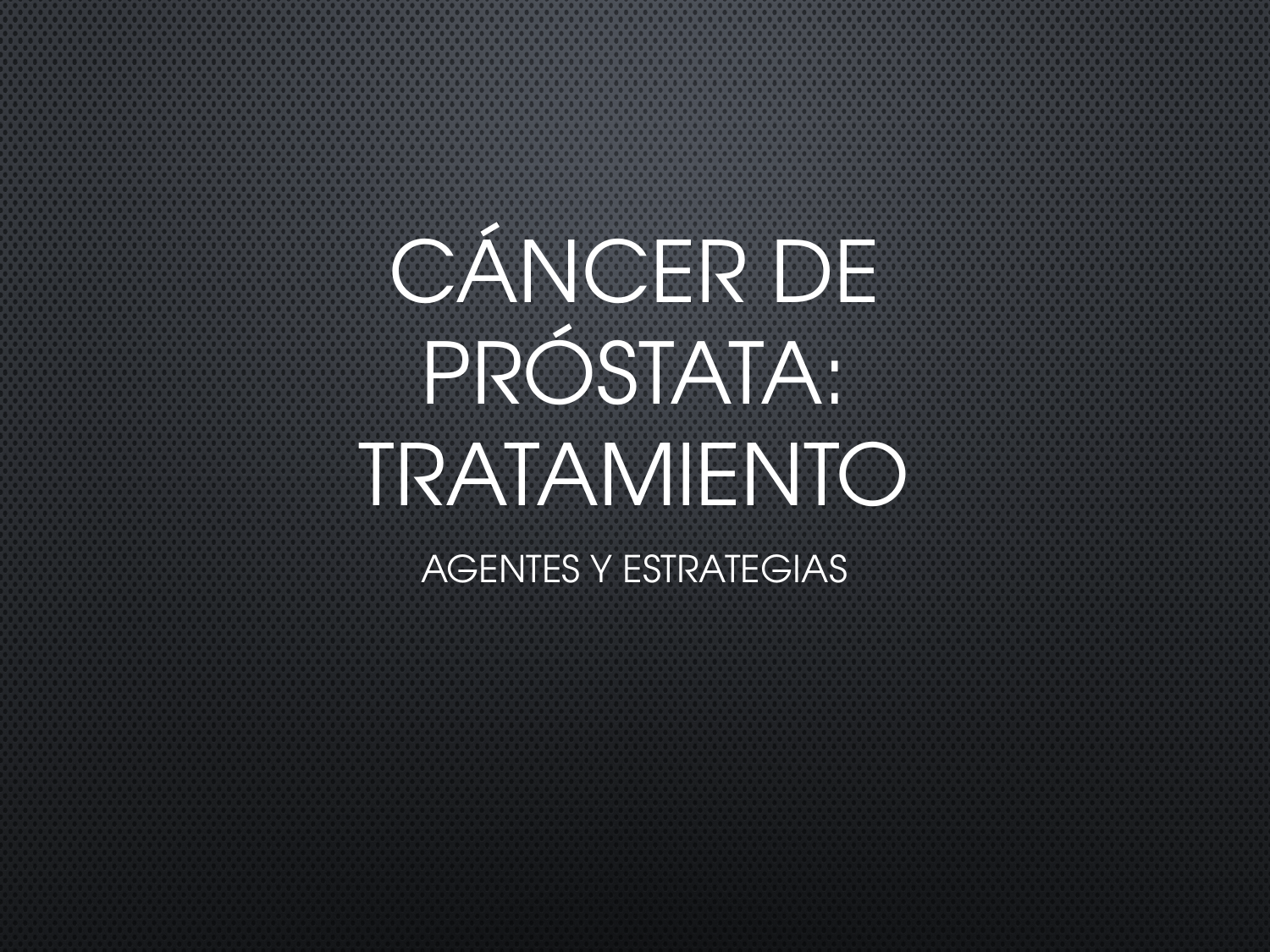

# Cáncer de próstata: Tratamiento
Agentes y Estrategias